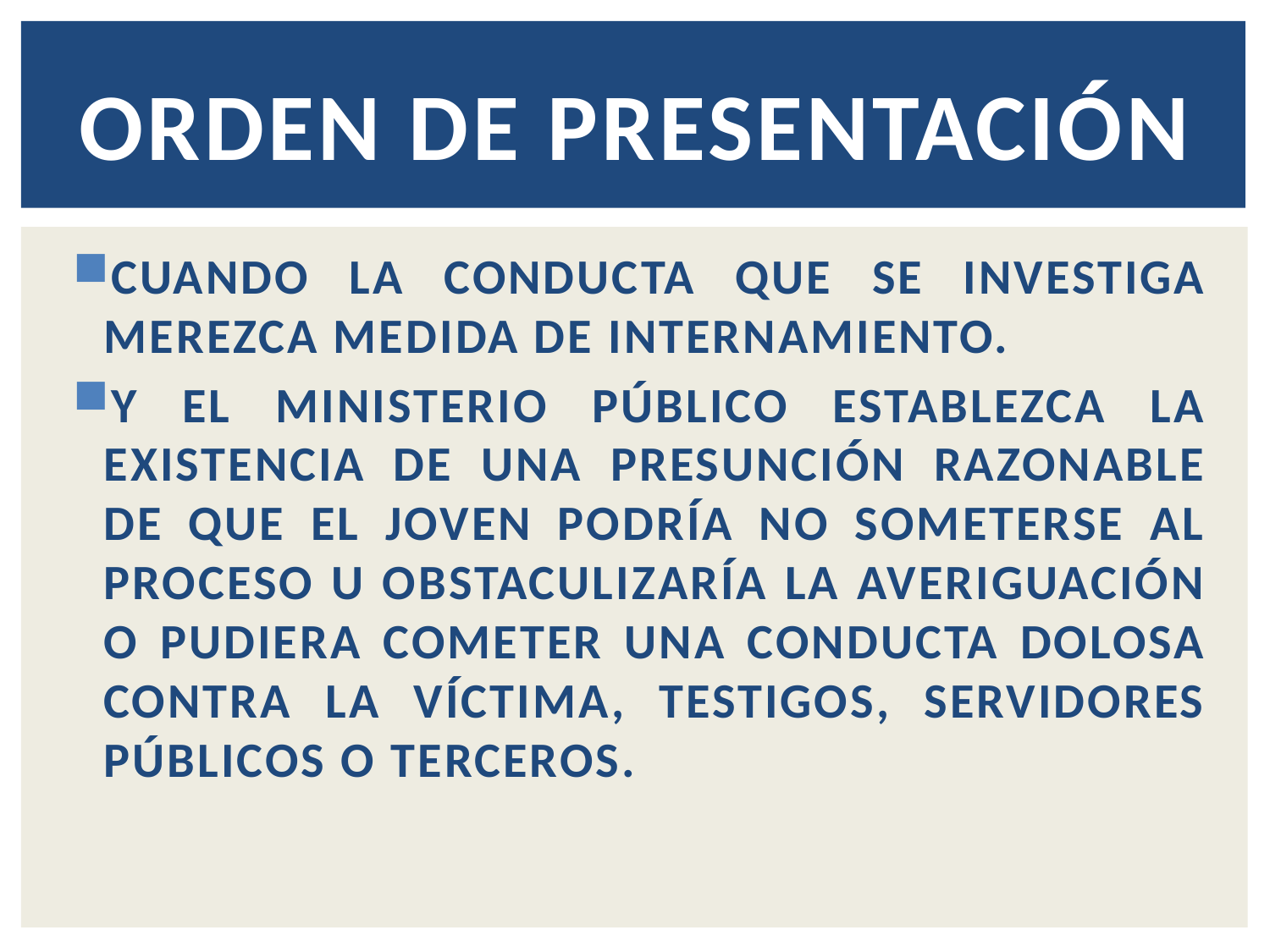

# ORDEN DE PRESENTACIÓN
CUANDO LA CONDUCTA QUE SE INVESTIGA MEREZCA MEDIDA DE INTERNAMIENTO.
Y EL MINISTERIO PÚBLICO ESTABLEZCA LA EXISTENCIA DE UNA PRESUNCIÓN RAZONABLE DE QUE EL JOVEN PODRÍA NO SOMETERSE AL PROCESO U OBSTACULIZARÍA LA AVERIGUACIÓN O PUDIERA COMETER UNA CONDUCTA DOLOSA CONTRA LA VÍCTIMA, TESTIGOS, SERVIDORES PÚBLICOS O TERCEROS.